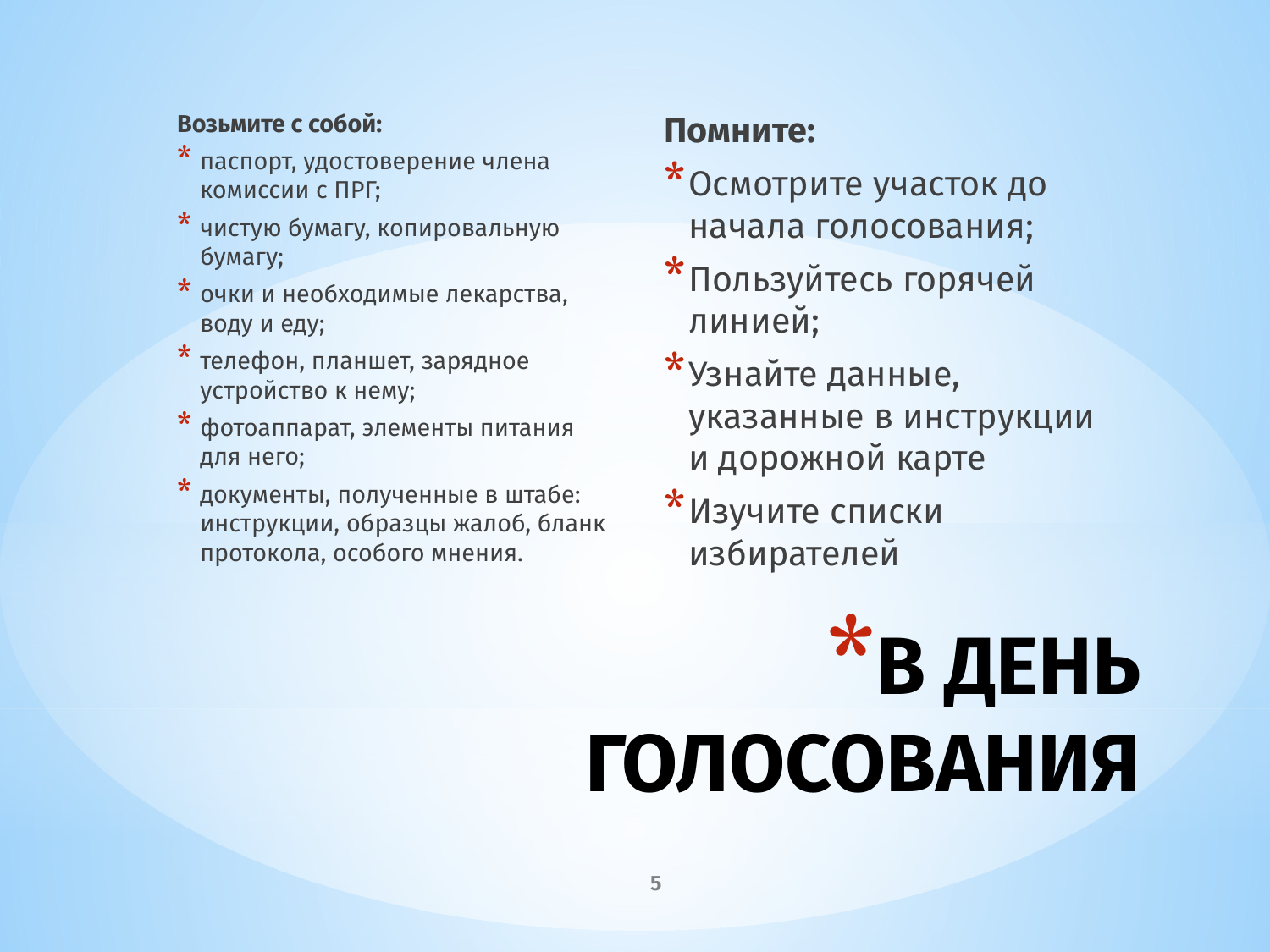

Возьмите с собой:
паспорт, удостоверение члена комиссии с ПРГ;
чистую бумагу, копировальную бумагу;
очки и необходимые лекарства, воду и еду;
телефон, планшет, зарядное устройство к нему;
фотоаппарат, элементы питания для него;
документы, полученные в штабе: инструкции, образцы жалоб, бланк протокола, особого мнения.

Помните:
Осмотрите участок до начала голосования;
Пользуйтесь горячей линией;
Узнайте данные, указанные в инструкции и дорожной карте
Изучите списки избирателей

# В ДЕНЬ ГОЛОСОВАНИЯ
5